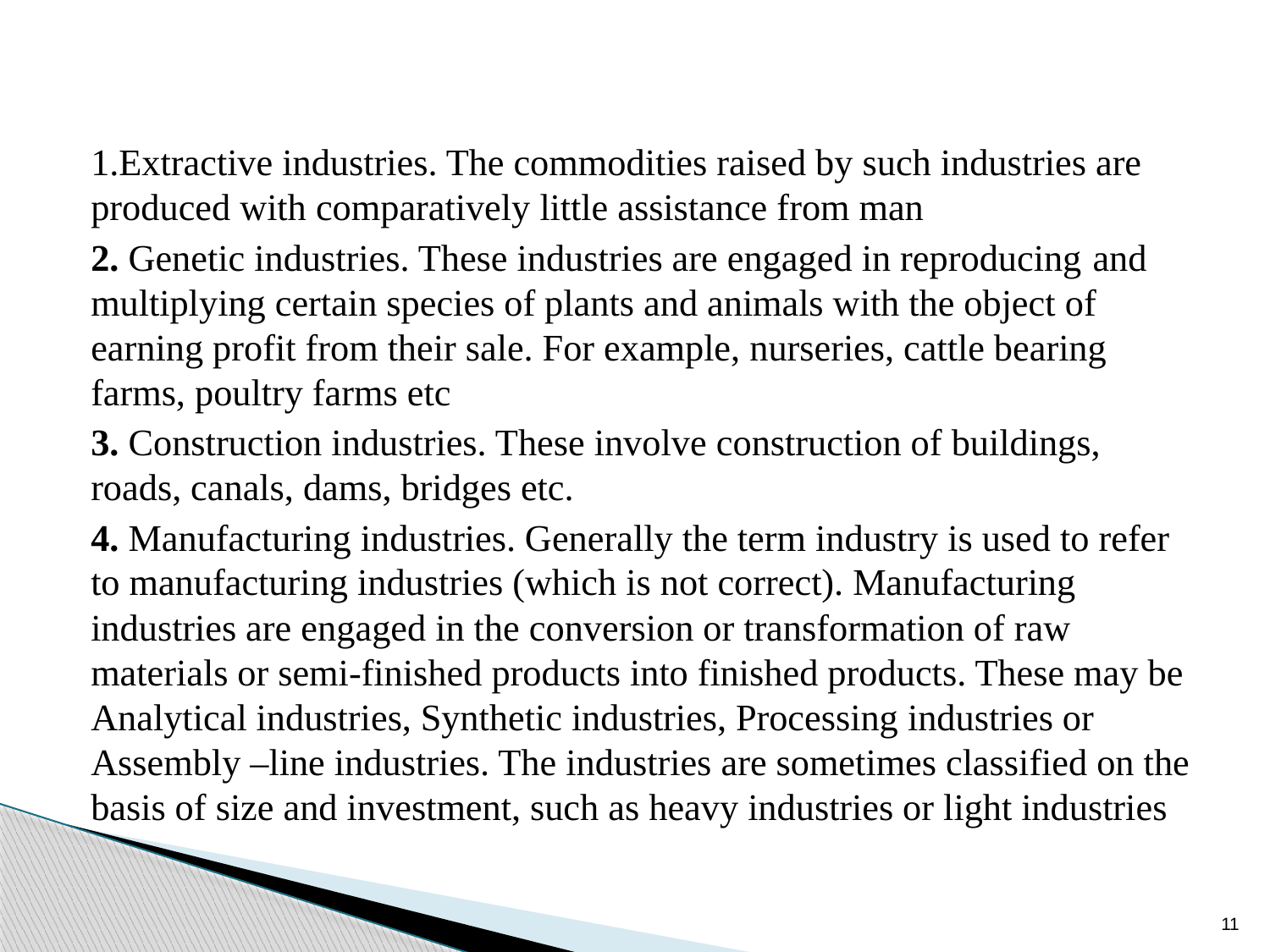

1.Extractive industries. The commodities raised by such industries are produced with comparatively little assistance from man
2. Genetic industries. These industries are engaged in reproducing and multiplying certain species of plants and animals with the object of earning profit from their sale. For example, nurseries, cattle bearing farms, poultry farms etc
3. Construction industries. These involve construction of buildings, roads, canals, dams, bridges etc.
4. Manufacturing industries. Generally the term industry is used to refer to manufacturing industries (which is not correct). Manufacturing industries are engaged in the conversion or transformation of raw materials or semi-finished products into finished products. These may be Analytical industries, Synthetic industries, Processing industries or Assembly –line industries. The industries are sometimes classified on the basis of size and investment, such as heavy industries or light industries
11